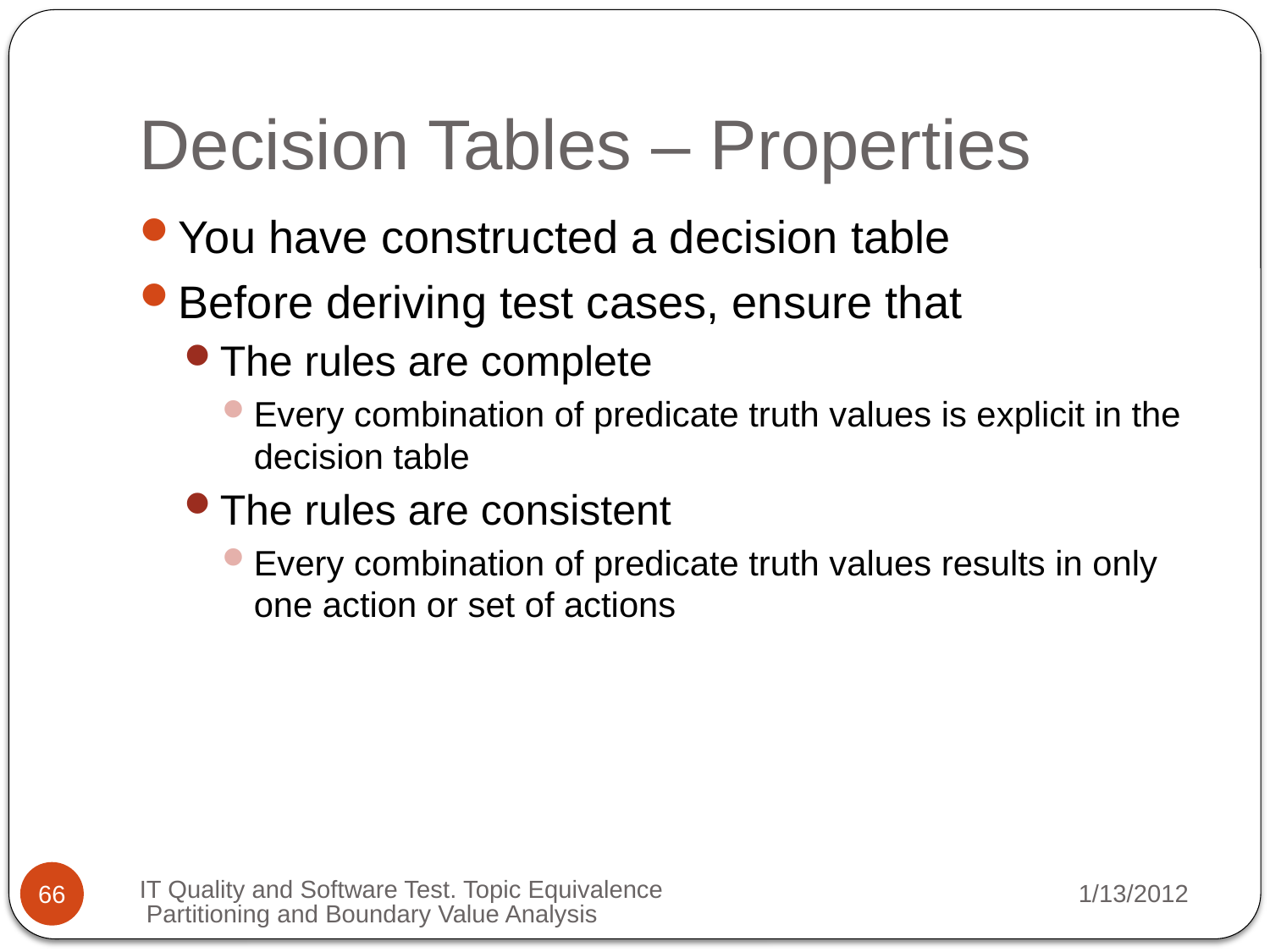

# Decision Tables – Properties
You have constructed a decision table
Before deriving test cases, ensure that
The rules are complete
Every combination of predicate truth values is explicit in the decision table
The rules are consistent
Every combination of predicate truth values results in only one action or set of actions
IT Quality and Software Test. Topic Equivalence Partitioning and Boundary Value Analysis
1/13/2012
66